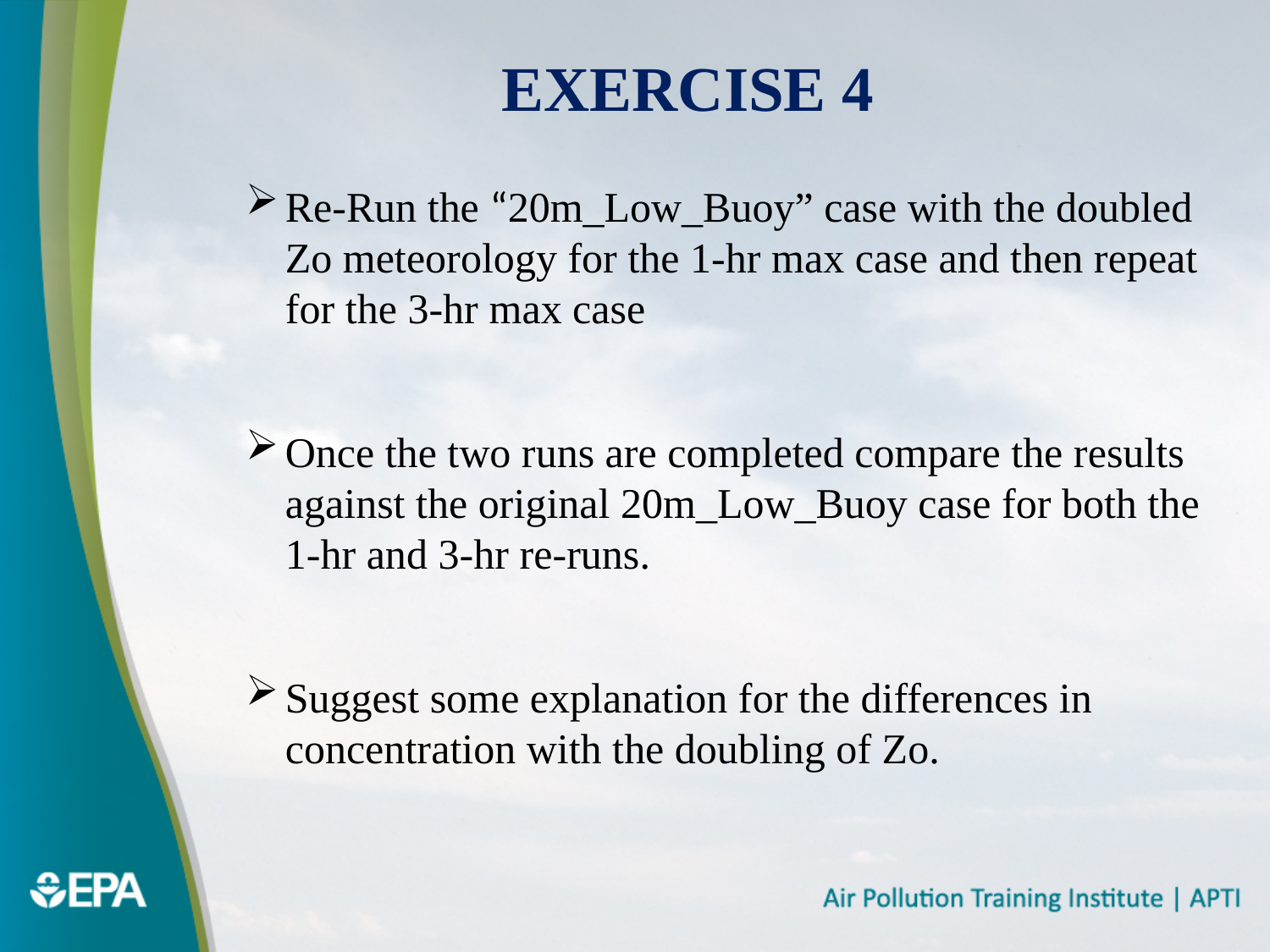

# Exercise 4
Re-Run the “20m_Low_Buoy” case with the doubled Zo meteorology for the 1-hr max case and then repeat for the 3-hr max case

Once the two runs are completed compare the results against the original 20m_Low_Buoy case for both the 1-hr and 3-hr re-runs.

Suggest some explanation for the differences in concentration with the doubling of Zo.